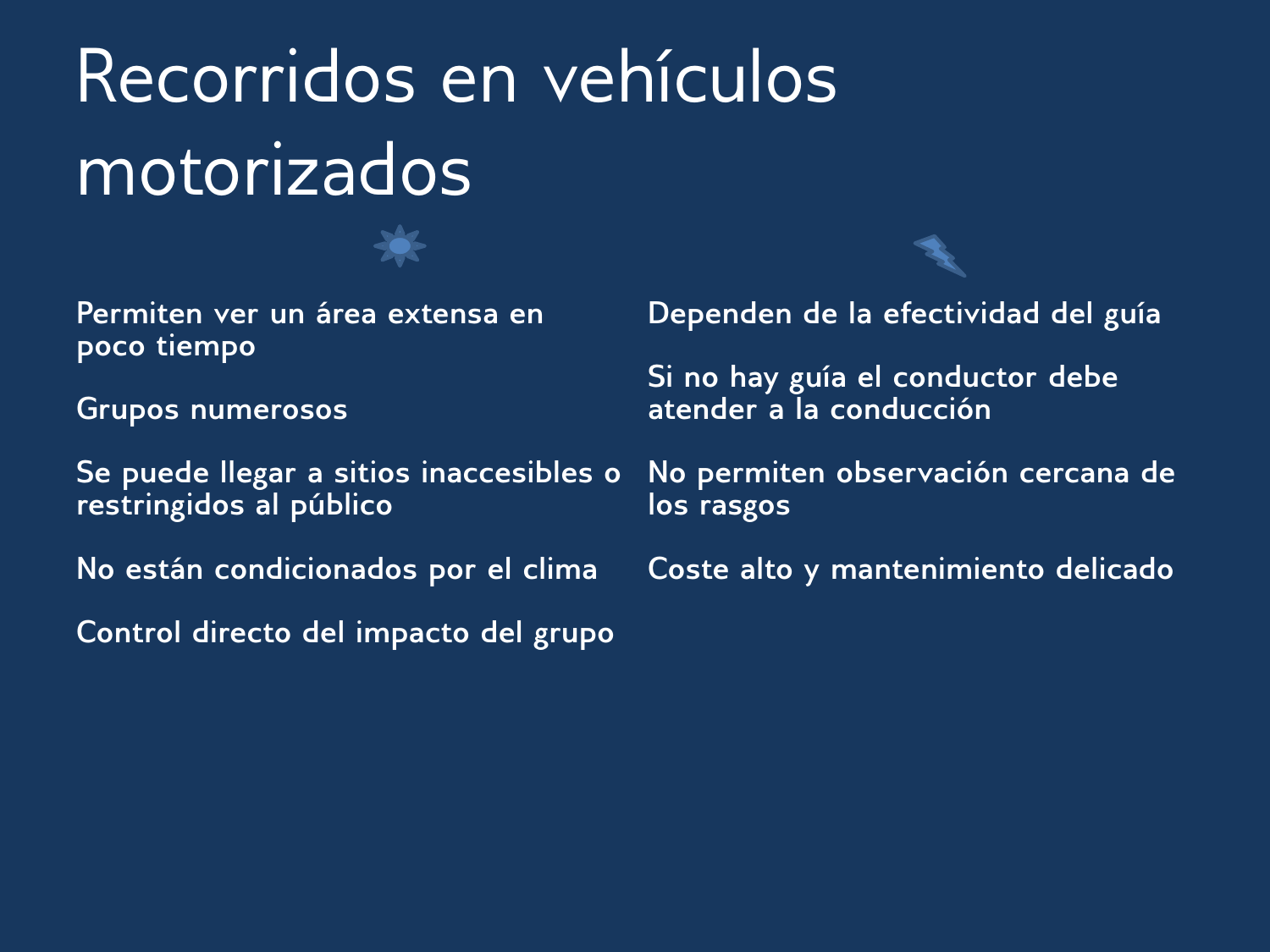

Recorridos en vehículos motorizados
| Permiten ver un área extensa en poco tiempo Grupos numerosos Se puede llegar a sitios inaccesibles o restringidos al público No están condicionados por el clima Control directo del impacto del grupo | Dependen de la efectividad del guía Si no hay guía el conductor debe atender a la conducción No permiten observación cercana de los rasgos Coste alto y mantenimiento delicado |
| --- | --- |